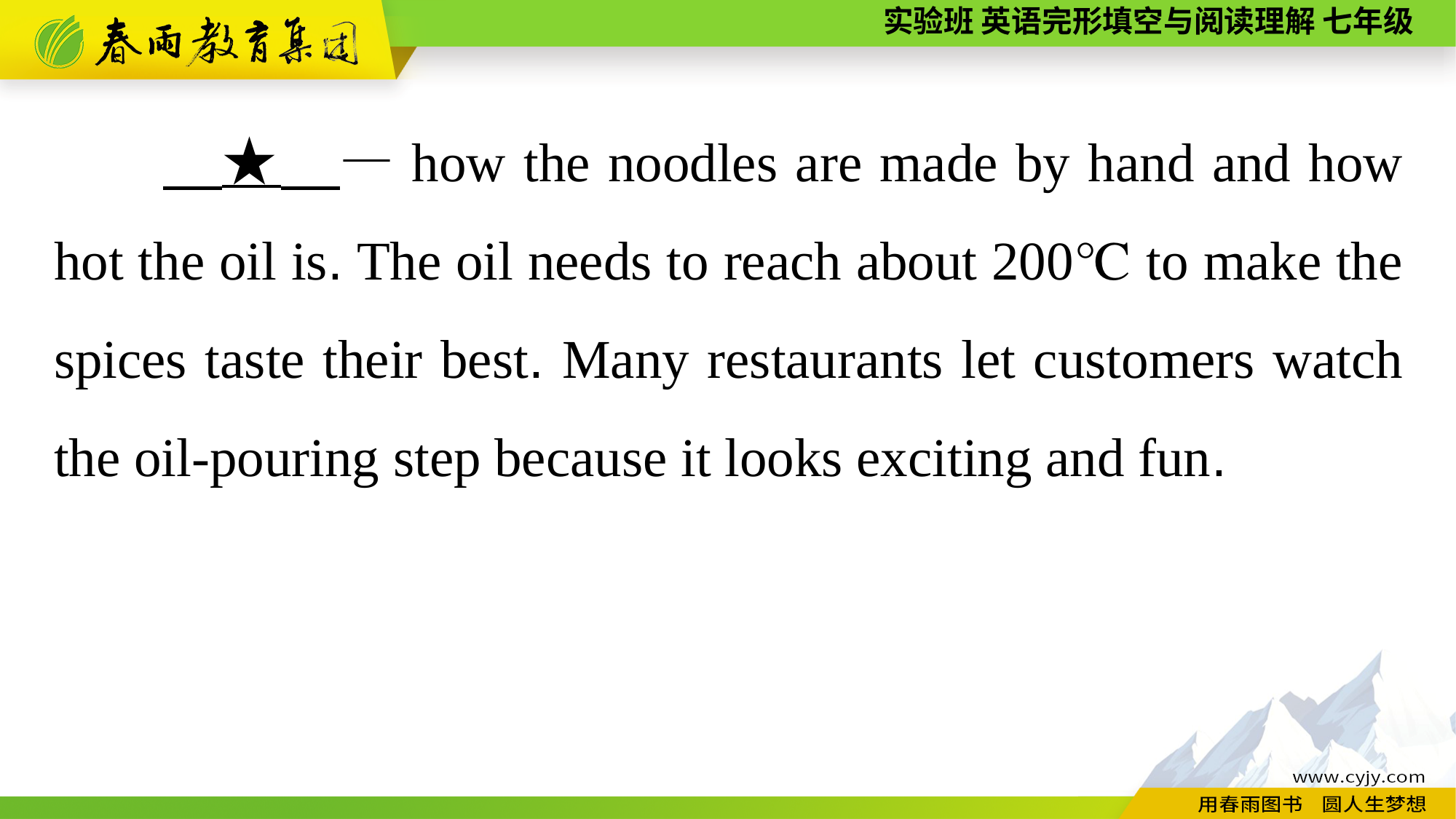

★　—how the noodles are made by hand and how hot the oil is. The oil needs to reach about 200℃ to make the spices taste their best. Many restaurants let customers watch the oil-pouring step because it looks exciting and fun.